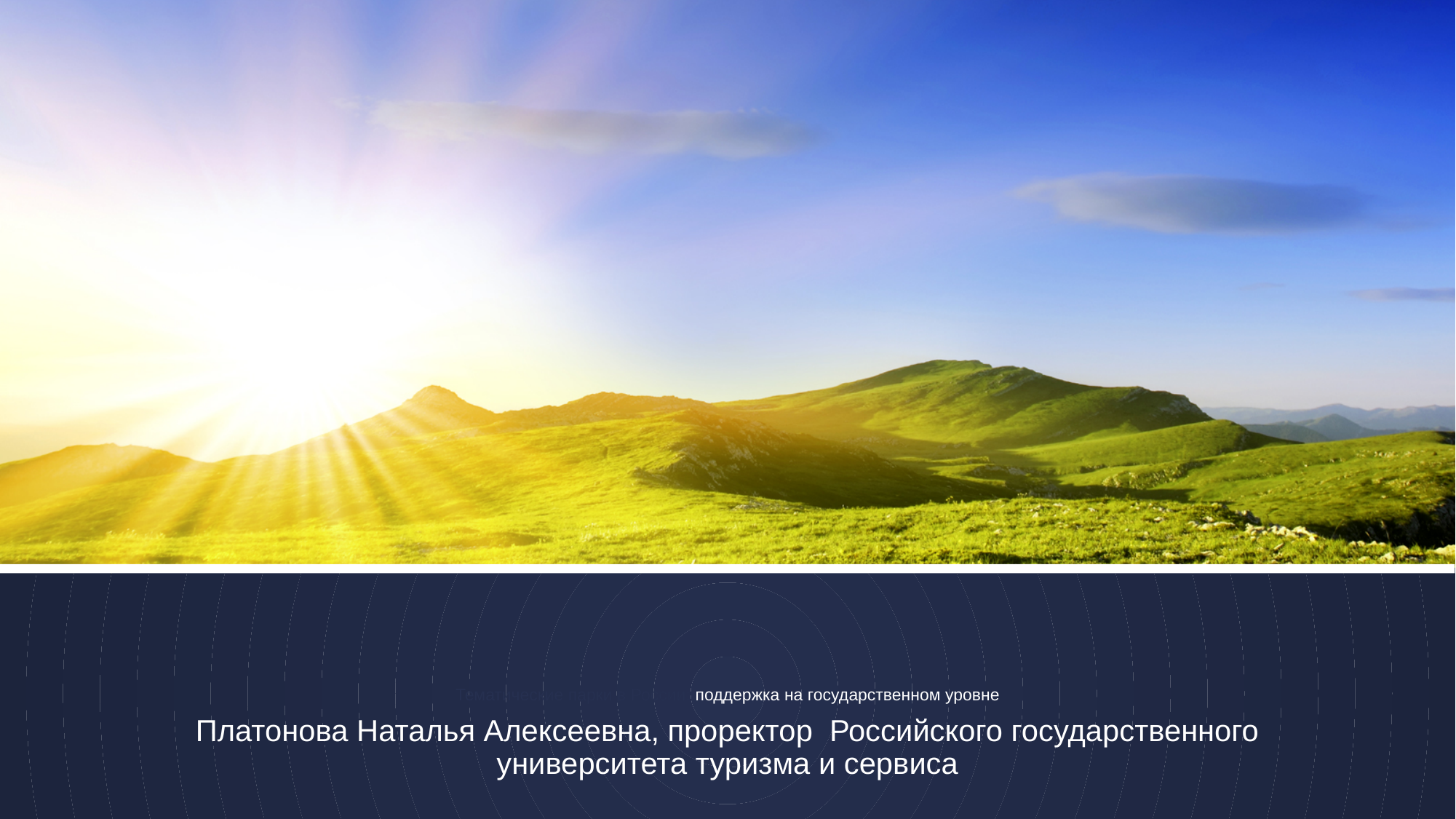

# Тематические парки в России: поддержка на государственном уровне
Платонова Наталья Алексеевна, проректор  Российского государственного университета туризма и сервиса